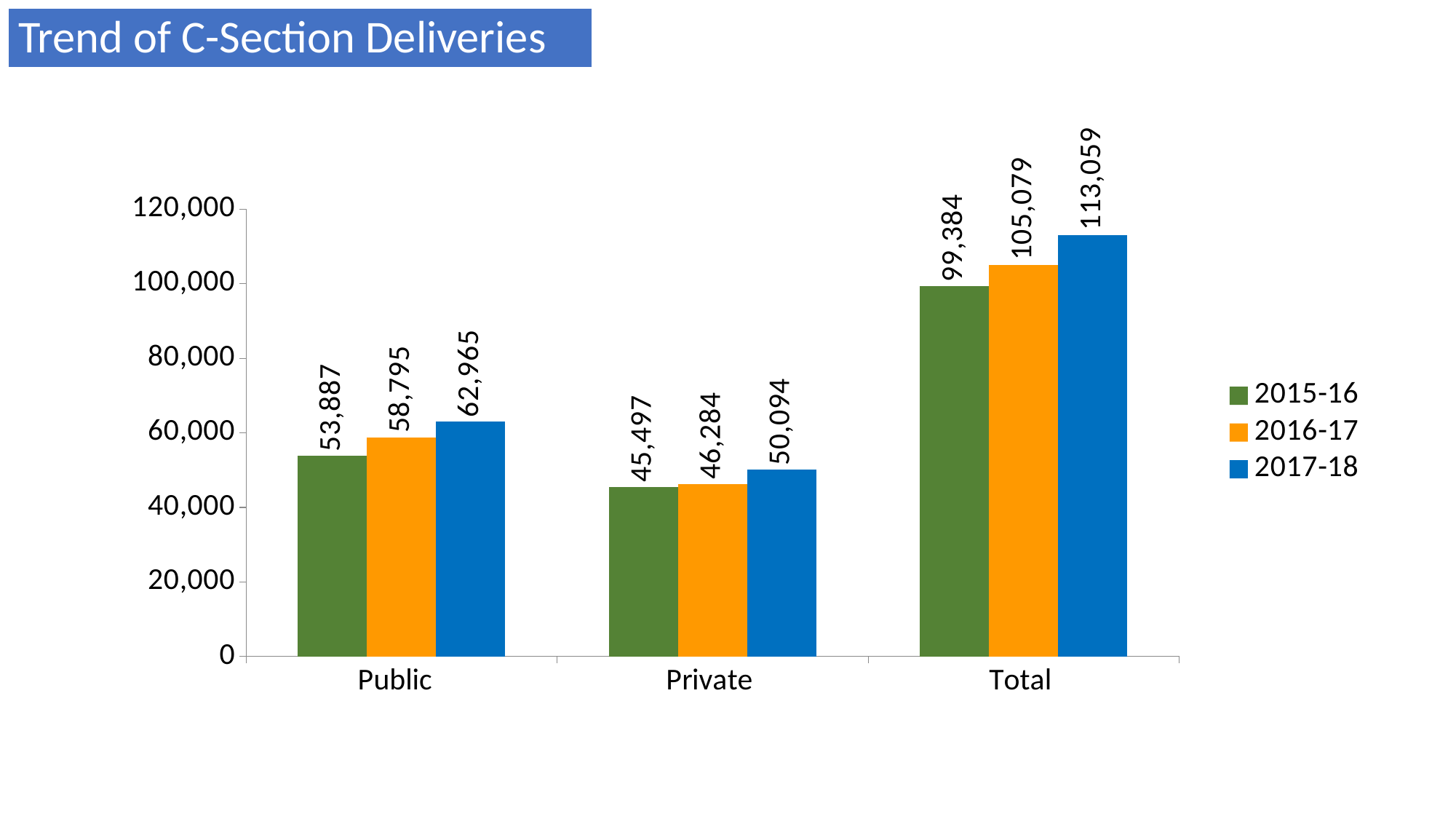

Trend of C-Section Deliveries

### Chart

| Category | 2015-16  | 2016-17  | 2017-18 |
|---|---|---|---|
| Public   | 53887.0 | 58795.0 | 62965.0 |
| Private  | 45497.0 | 46284.0 | 50094.0 |
| Total  | 99384.0 | 105079.0 | 113059.0 |